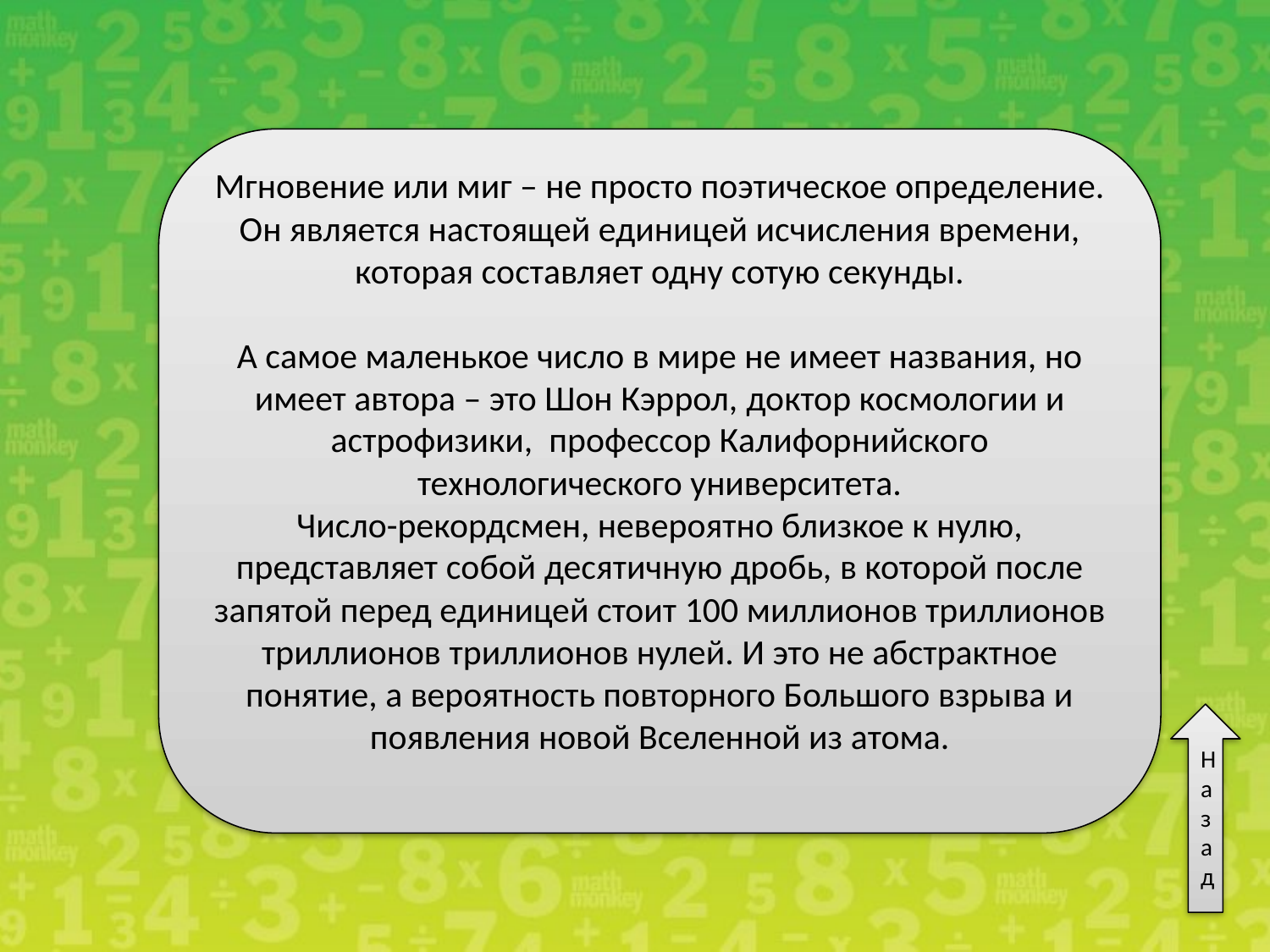

Мгновение или миг – не просто поэтическое определение. Он является настоящей единицей исчисления времени, которая составляет одну сотую секунды.

А самое маленькое число в мире не имеет названия, но имеет автора – это Шон Кэррол, доктор космологии и астрофизики,  профессор Калифорнийского технологического университета.
Число-рекордсмен, невероятно близкое к нулю, представляет собой десятичную дробь, в которой после запятой перед единицей стоит 100 миллионов триллионов триллионов триллионов нулей. И это не абстрактное понятие, а вероятность повторного Большого взрыва и появления новой Вселенной из атома.

Назад